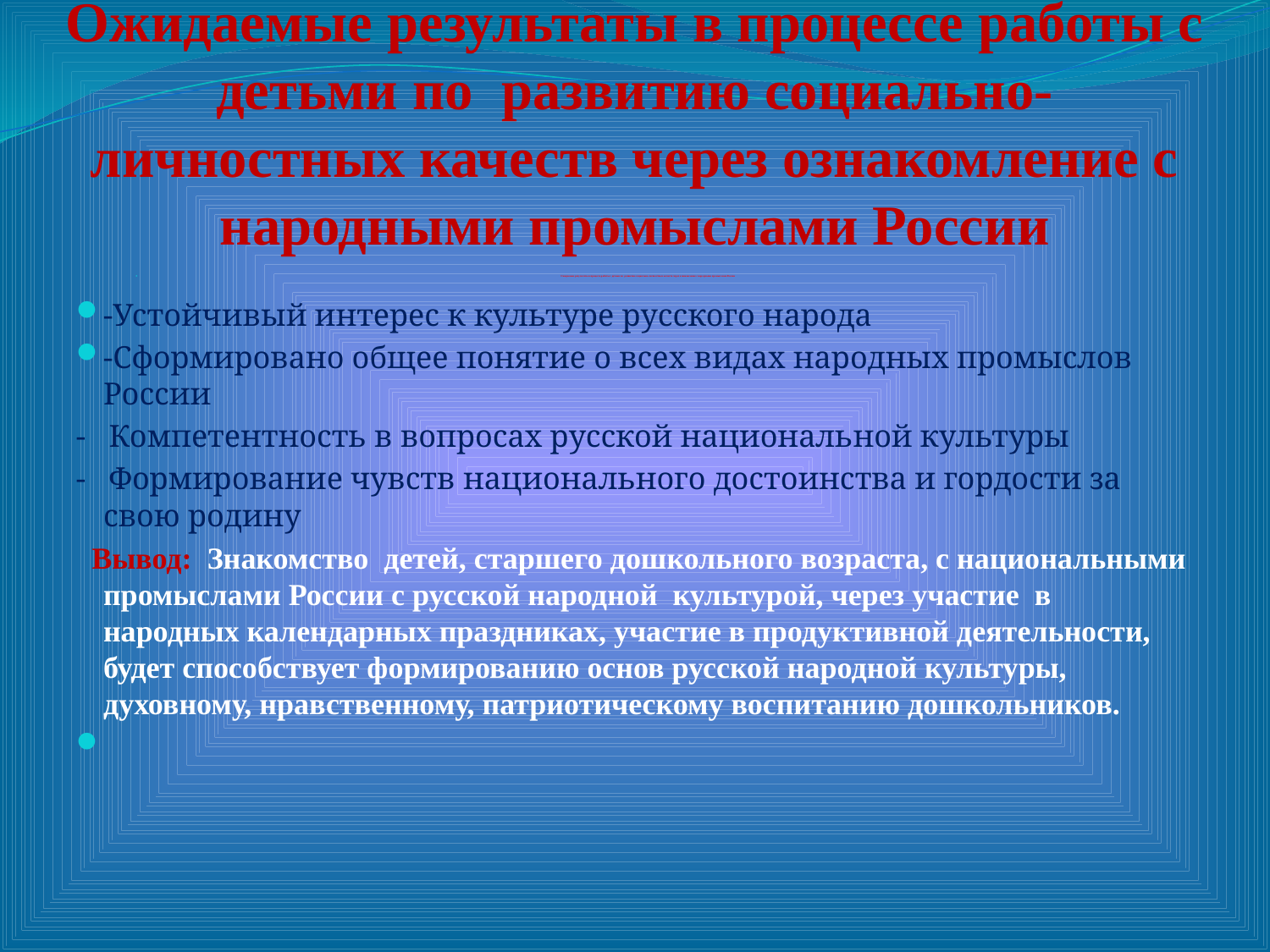

# Ожидаемые результаты в процессе работы с детьми по  развитию социально-личностных качеств через ознакомление с народными промыслами России
Ожидаемые результаты в процессе работы с детьми по  развитию социально-личностных качеств через ознакомление с народными промыслами России

-Устойчивый интерес к культуре русского народа
-Сформировано общее понятие о всех видах народных промыслов России
-   Компетентность в вопросах русской национальной культуры
-   Формирование чувств национального достоинства и гордости за свою родину
  Вывод:  Знакомство  детей, старшего дошкольного возраста, с национальными промыслами России с русской народной  культурой, через участие  в народных календарных праздниках, участие в продуктивной деятельности, будет способствует формированию основ русской народной культуры, духовному, нравственному, патриотическому воспитанию дошкольников.